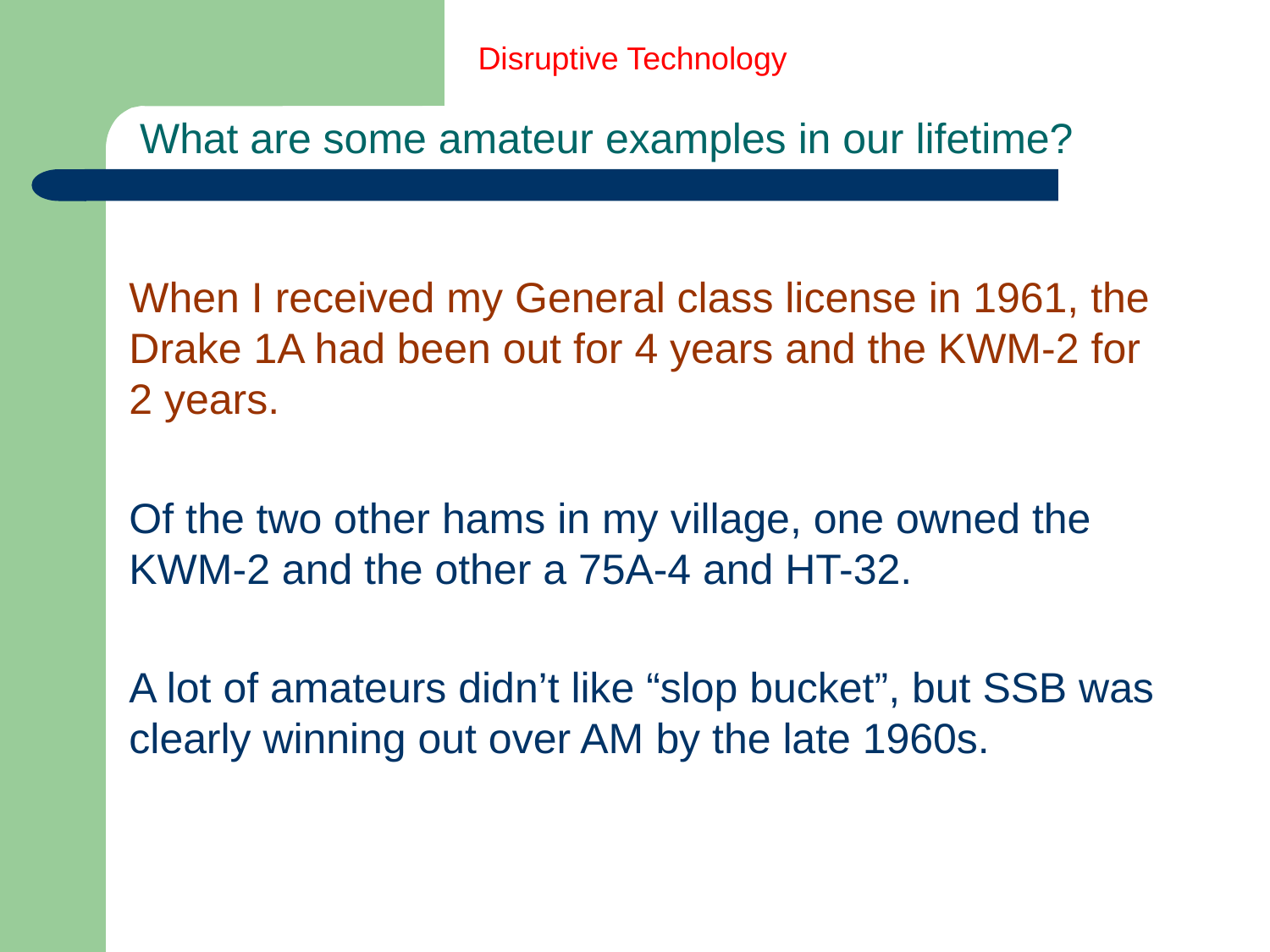

Disruptive Technology
# What are some amateur examples in our lifetime?
When I received my General class license in 1961, the Drake 1A had been out for 4 years and the KWM-2 for 2 years.

Of the two other hams in my village, one owned the KWM-2 and the other a 75A-4 and HT-32.

A lot of amateurs didn’t like “slop bucket”, but SSB was clearly winning out over AM by the late 1960s.